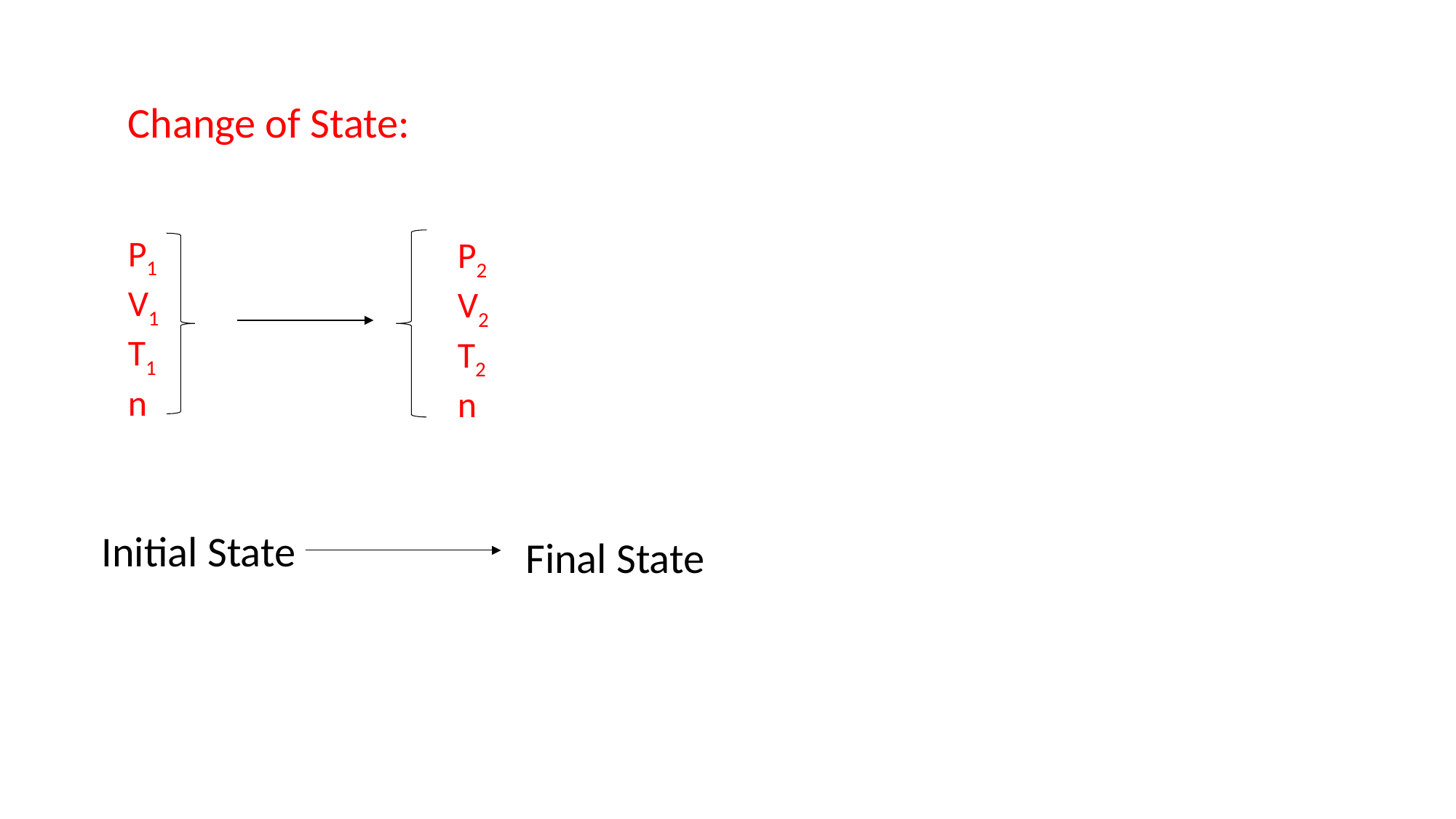

Change of State:

P1
V1
T1
n
P2
V2
T2
n

Initial State
Final State